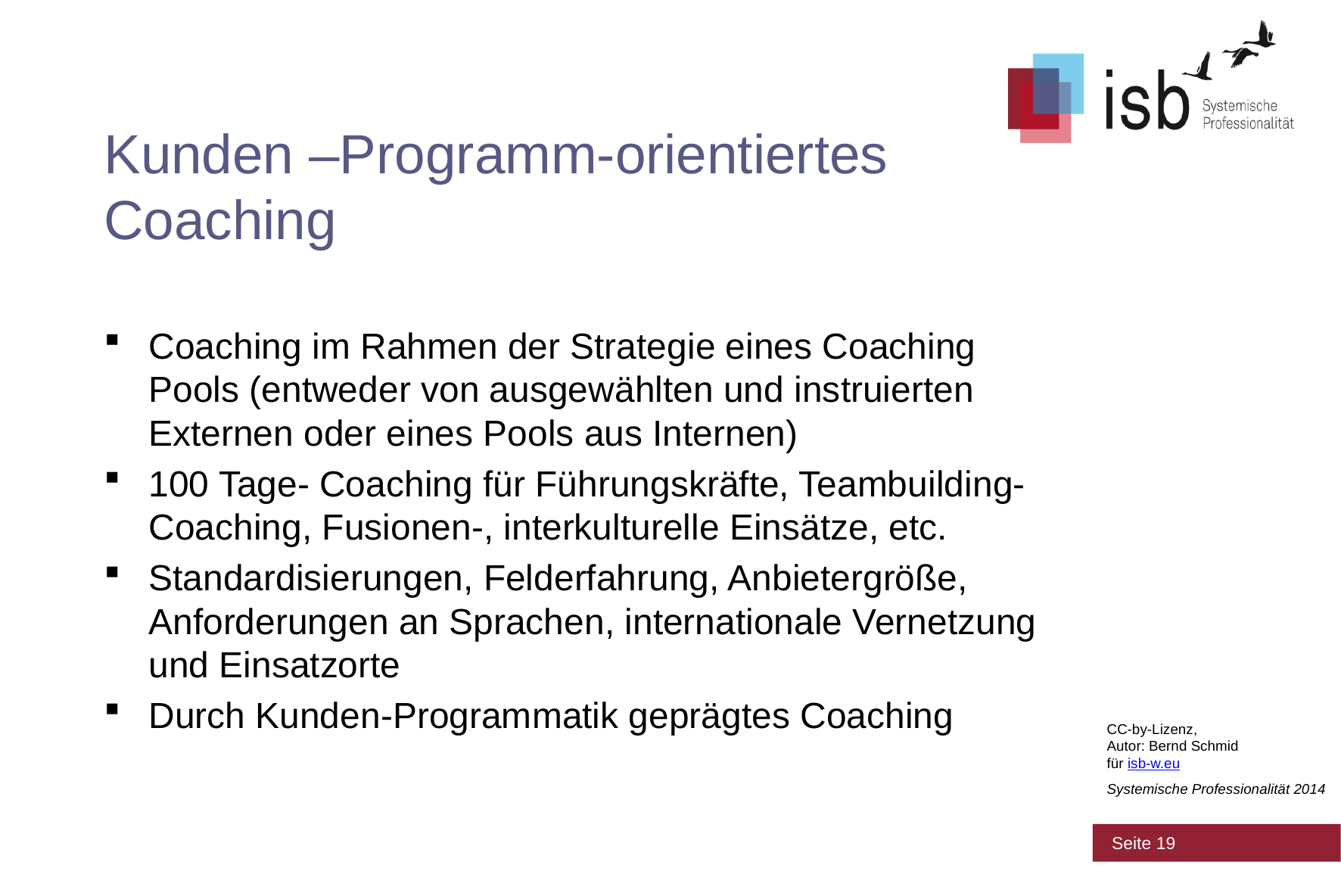

# Kunden –Programm-orientiertes Coaching
Coaching im Rahmen der Strategie eines Coaching Pools (entweder von ausgewählten und instruierten Externen oder eines Pools aus Internen)
100 Tage- Coaching für Führungskräfte, Teambuilding-Coaching, Fusionen-, interkulturelle Einsätze, etc.
Standardisierungen, Felderfahrung, Anbietergröße, Anforderungen an Sprachen, internationale Vernetzung und Einsatzorte
Durch Kunden-Programmatik geprägtes Coaching
 Seite 19